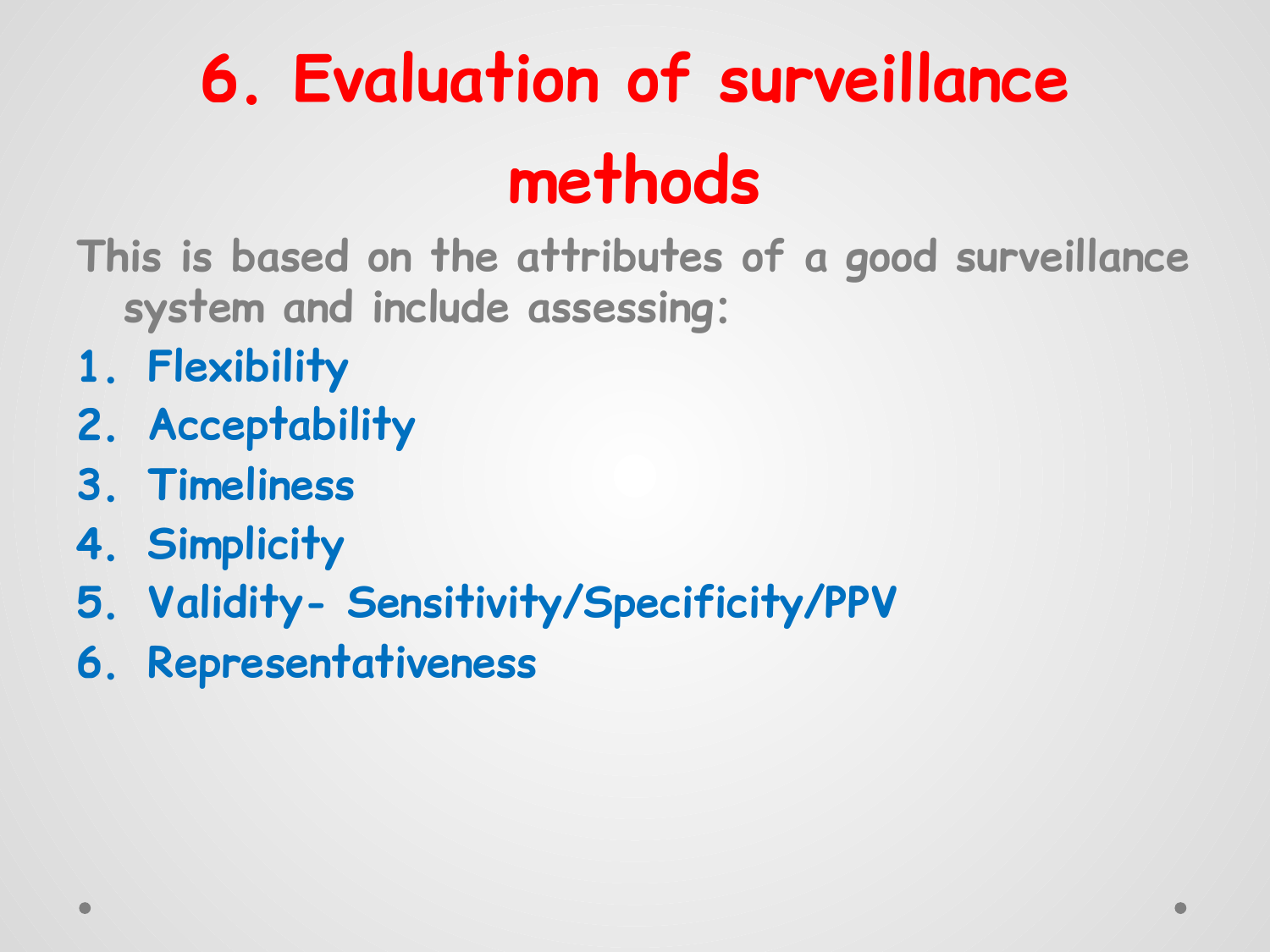

# 6. Evaluation of surveillance methods
This is based on the attributes of a good surveillance system and include assessing:
Flexibility
Acceptability
Timeliness
Simplicity
Validity- Sensitivity/Specificity/PPV
Representativeness